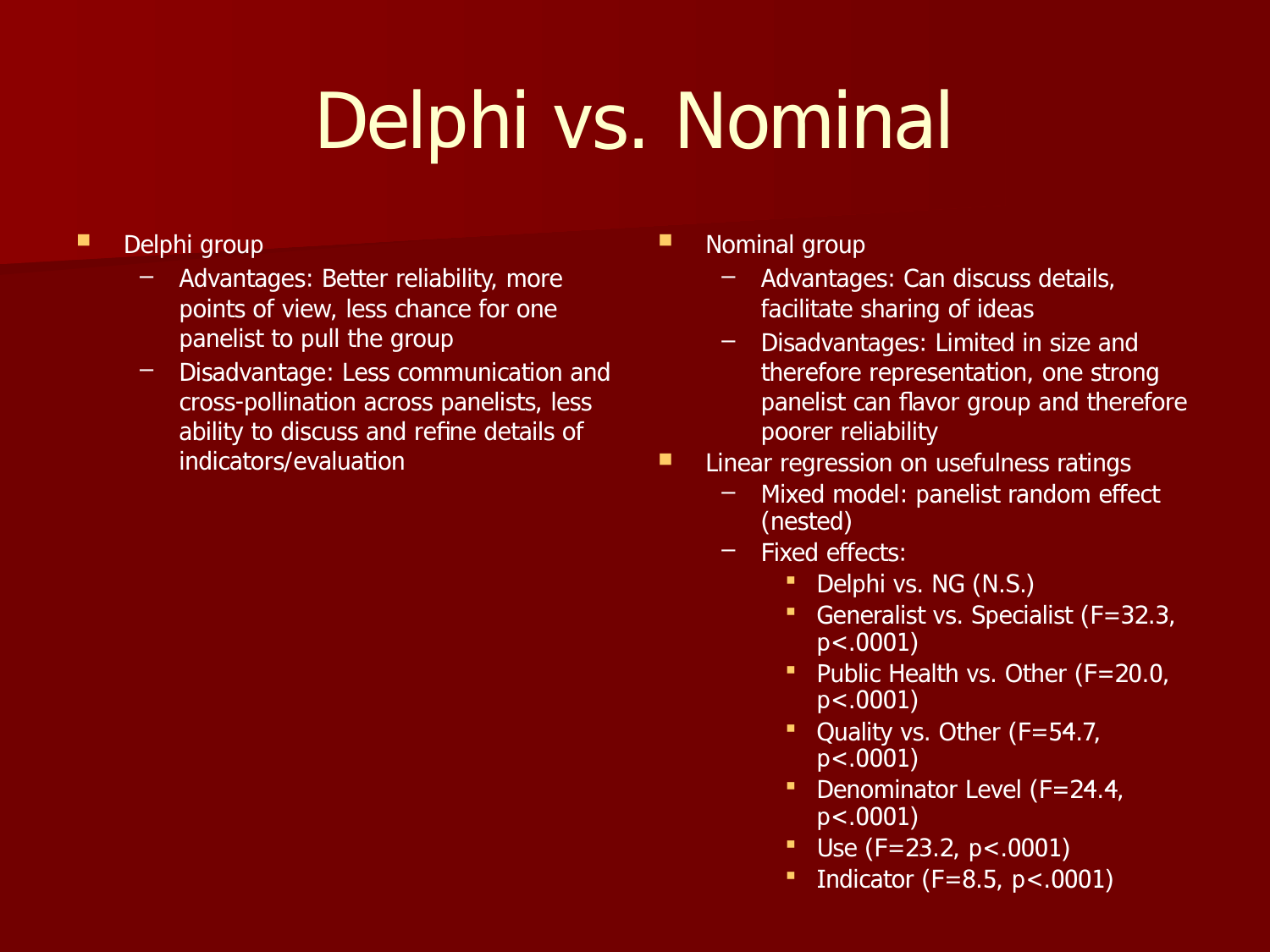

# Delphi vs. Nominal
Delphi group
Advantages: Better reliability, more points of view, less chance for one panelist to pull the group
Disadvantage: Less communication and cross-pollination across panelists, less ability to discuss and refine details of indicators/evaluation
Nominal group
Advantages: Can discuss details, facilitate sharing of ideas
Disadvantages: Limited in size and therefore representation, one strong panelist can flavor group and therefore poorer reliability
Linear regression on usefulness ratings
Mixed model: panelist random effect (nested)
Fixed effects:
Delphi vs. NG (N.S.)
Generalist vs. Specialist (F=32.3, p<.0001)
Public Health vs. Other (F=20.0, p<.0001)
Quality vs. Other (F=54.7, p<.0001)
Denominator Level (F=24.4, p<.0001)
Use (F=23.2, p<.0001)
Indicator (F=8.5, p<.0001)